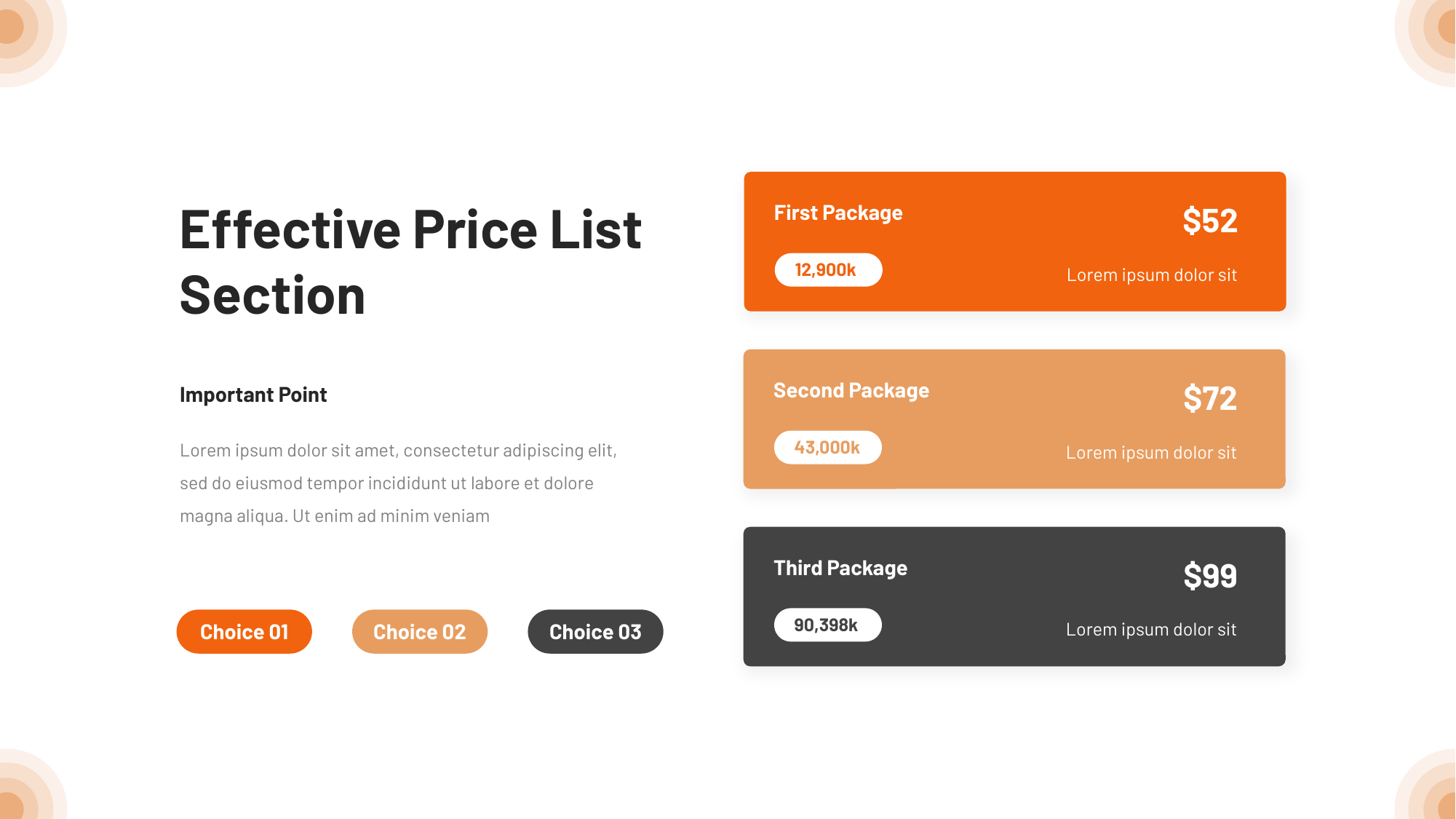

Effective Price List Section
First Package
$52
Lorem ipsum dolor sit
12,900k

Second Package
$72
Important Point
Lorem ipsum dolor sit amet, consectetur adipiscing elit, sed do eiusmod tempor incididunt ut labore et dolore magna aliqua. Ut enim ad minim veniam
Lorem ipsum dolor sit
43,000k

Third Package
$99
Lorem ipsum dolor sit
90,398k

Choice 01
Choice 02
Choice 03